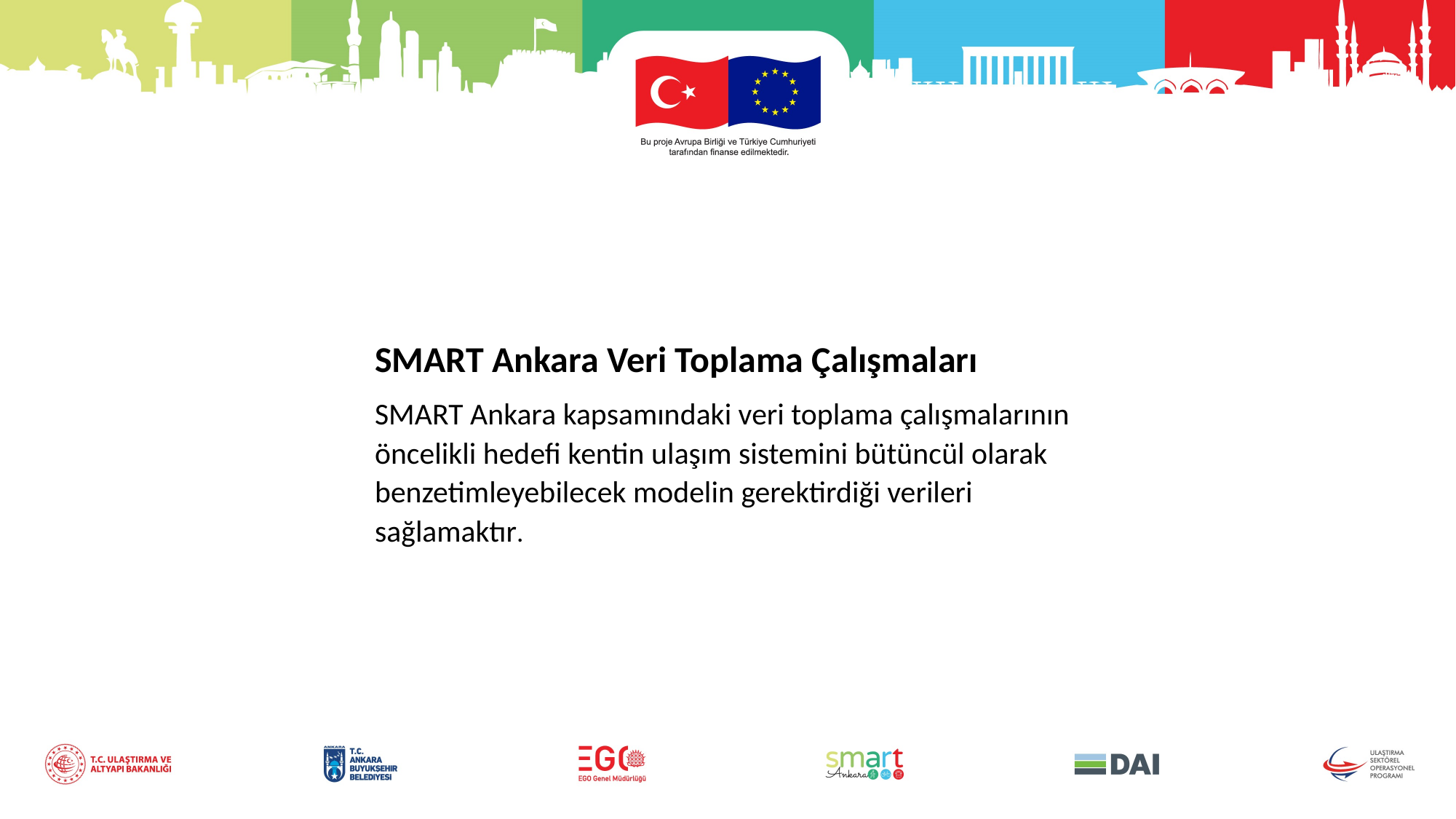

SMART Ankara Veri Toplama Çalışmaları
SMART Ankara kapsamındaki veri toplama çalışmalarının öncelikli hedefi kentin ulaşım sistemini bütüncül olarak benzetimleyebilecek modelin gerektirdiği verileri sağlamaktır.